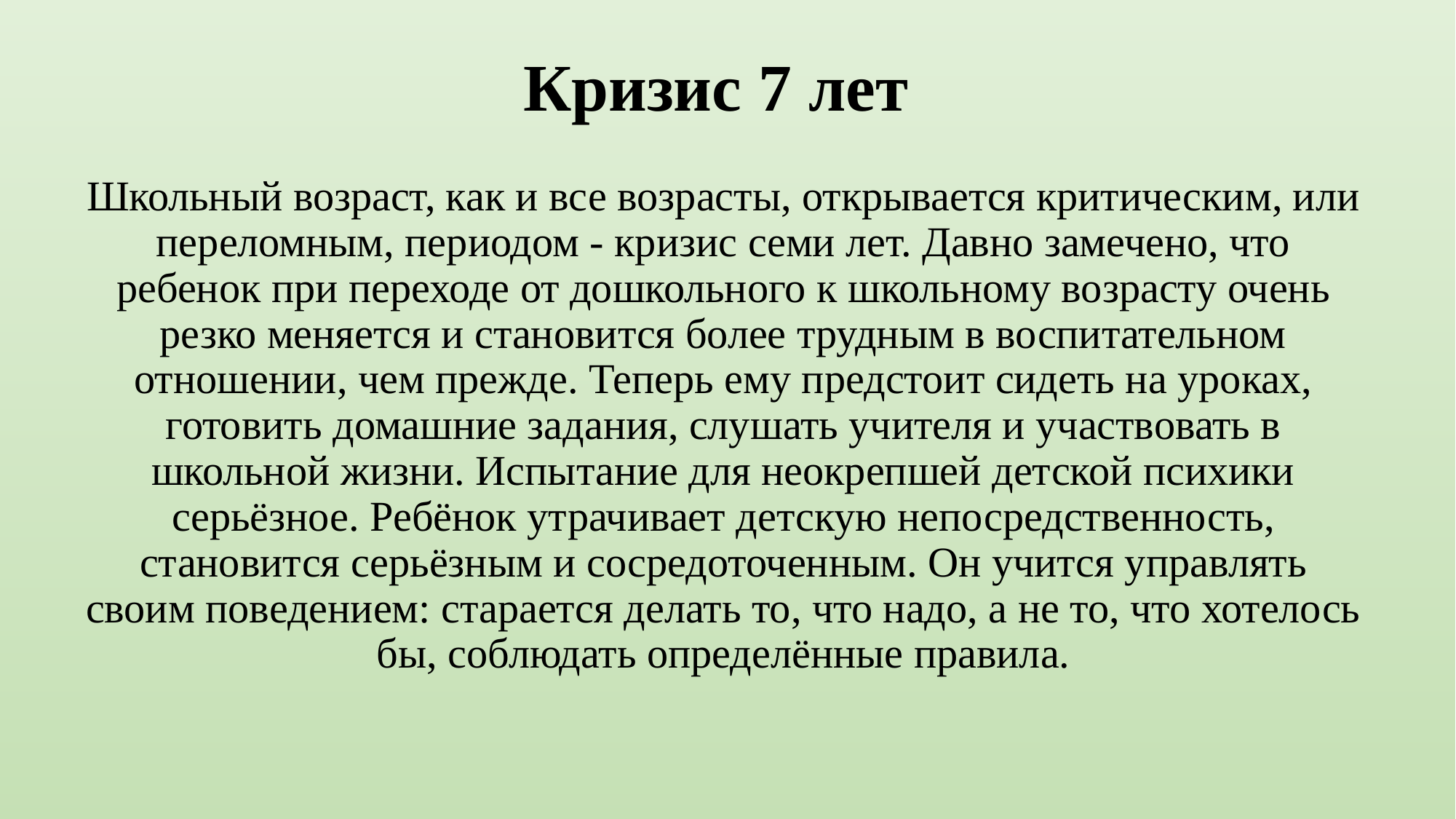

# Кризис 7 лет
Школьный возраст, как и все возрасты, открывается критическим, или переломным, периодом - кризис семи лет. Давно замечено, что ребенок при переходе от дошкольного к школьному возрасту очень резко меняется и становится более трудным в воспитательном отношении, чем прежде. Теперь ему предстоит сидеть на уроках, готовить домашние задания, слушать учителя и участвовать в школьной жизни. Испытание для неокрепшей детской психики серьёзное. Ребёнок утрачивает детскую непосредственность, становится серьёзным и сосредоточенным. Он учится управлять своим поведением: старается делать то, что надо, а не то, что хотелось бы, соблюдать определённые правила.